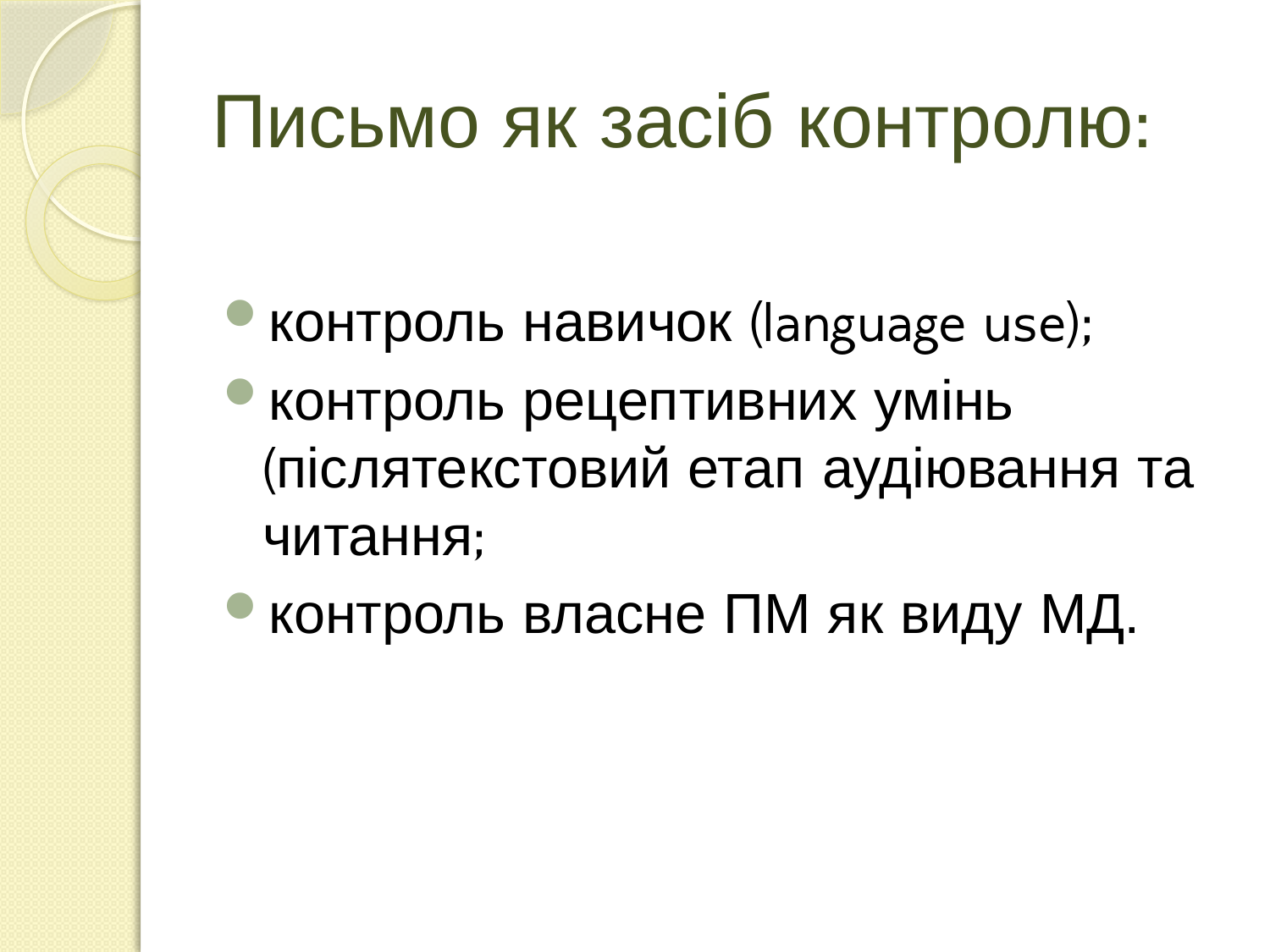

# Письмо як засіб контролю:

контроль навичок (language use);
контроль рецептивних умінь (післятекстовий етап аудіювання та читання;
контроль власне ПМ як виду МД.